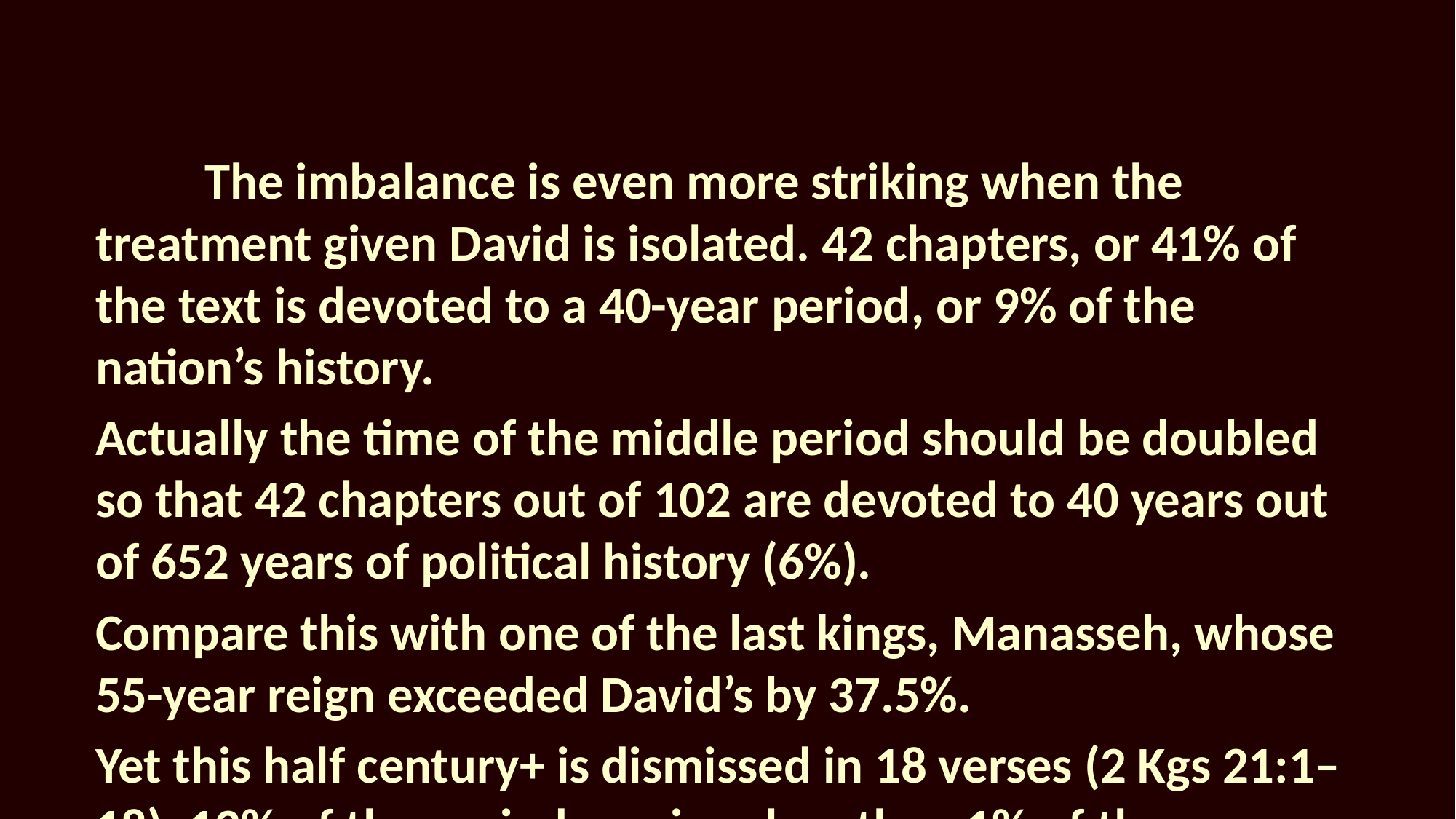

The imbalance is even more striking when the treatment given David is isolated. 42 chapters, or 41% of the text is devoted to a 40-year period, or 9% of the nation’s history.
Actually the time of the middle period should be doubled so that 42 chapters out of 102 are devoted to 40 years out of 652 years of political history (6%).
Compare this with one of the last kings, Manasseh, whose 55-year reign exceeded David’s by 37.5%.
Yet this half century+ is dismissed in 18 verses (2 Kgs 21:1–18). 12% of the period receives less than 1% of the attention. Others are similarly “insulted.”